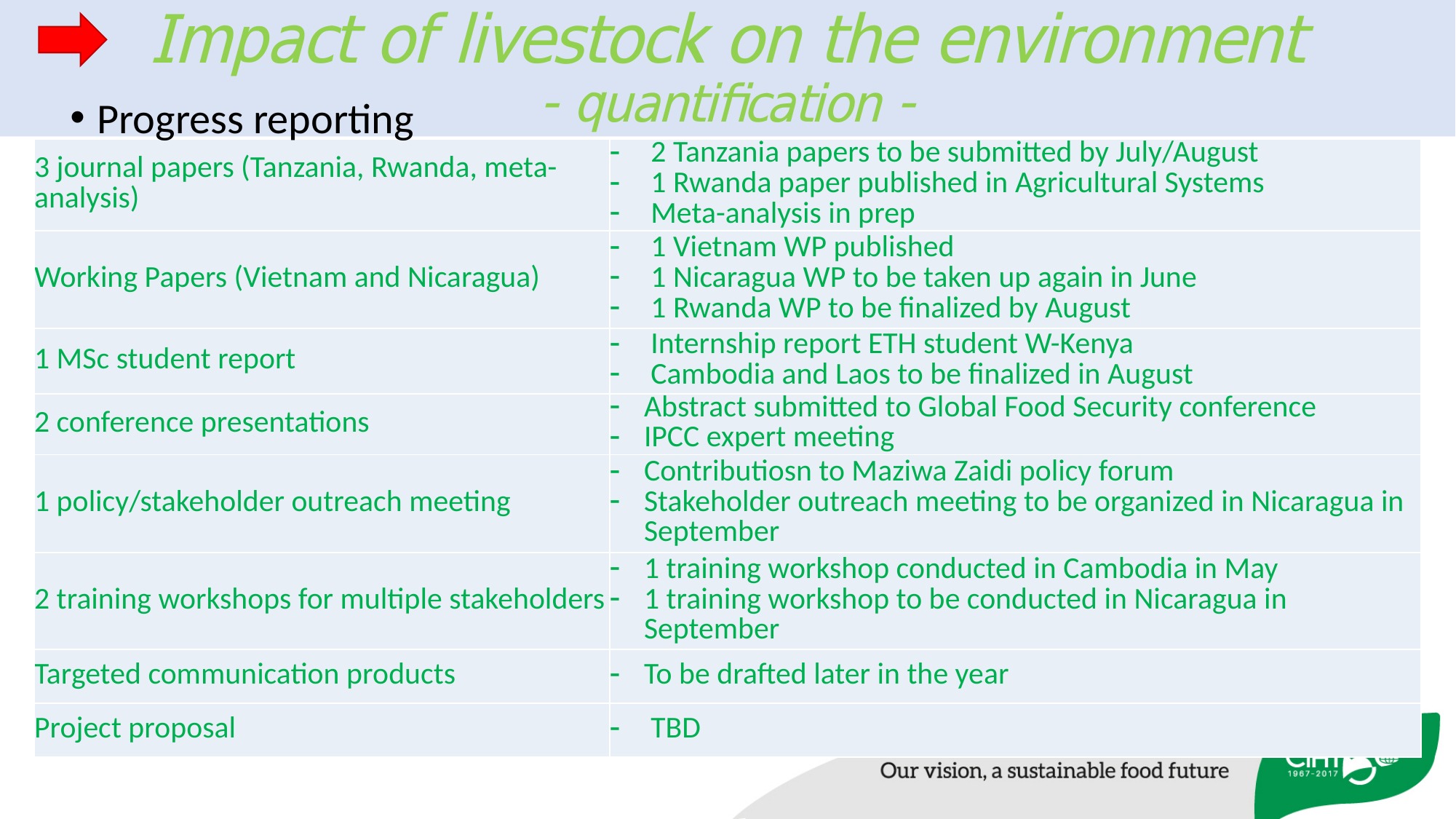

Impact of livestock on the environment
- quantification -

Progress reporting

| 3 journal papers (Tanzania, Rwanda, meta-analysis) | 2 Tanzania papers to be submitted by July/August 1 Rwanda paper published in Agricultural Systems Meta-analysis in prep |
| --- | --- |
| Working Papers (Vietnam and Nicaragua) | 1 Vietnam WP published 1 Nicaragua WP to be taken up again in June 1 Rwanda WP to be finalized by August |
| 1 MSc student report | Internship report ETH student W-Kenya Cambodia and Laos to be finalized in August |
| 2 conference presentations | Abstract submitted to Global Food Security conference IPCC expert meeting |
| 1 policy/stakeholder outreach meeting | Contributiosn to Maziwa Zaidi policy forum Stakeholder outreach meeting to be organized in Nicaragua in September |
| 2 training workshops for multiple stakeholders | 1 training workshop conducted in Cambodia in May 1 training workshop to be conducted in Nicaragua in September |
| Targeted communication products | To be drafted later in the year |
| Project proposal | TBD |

13